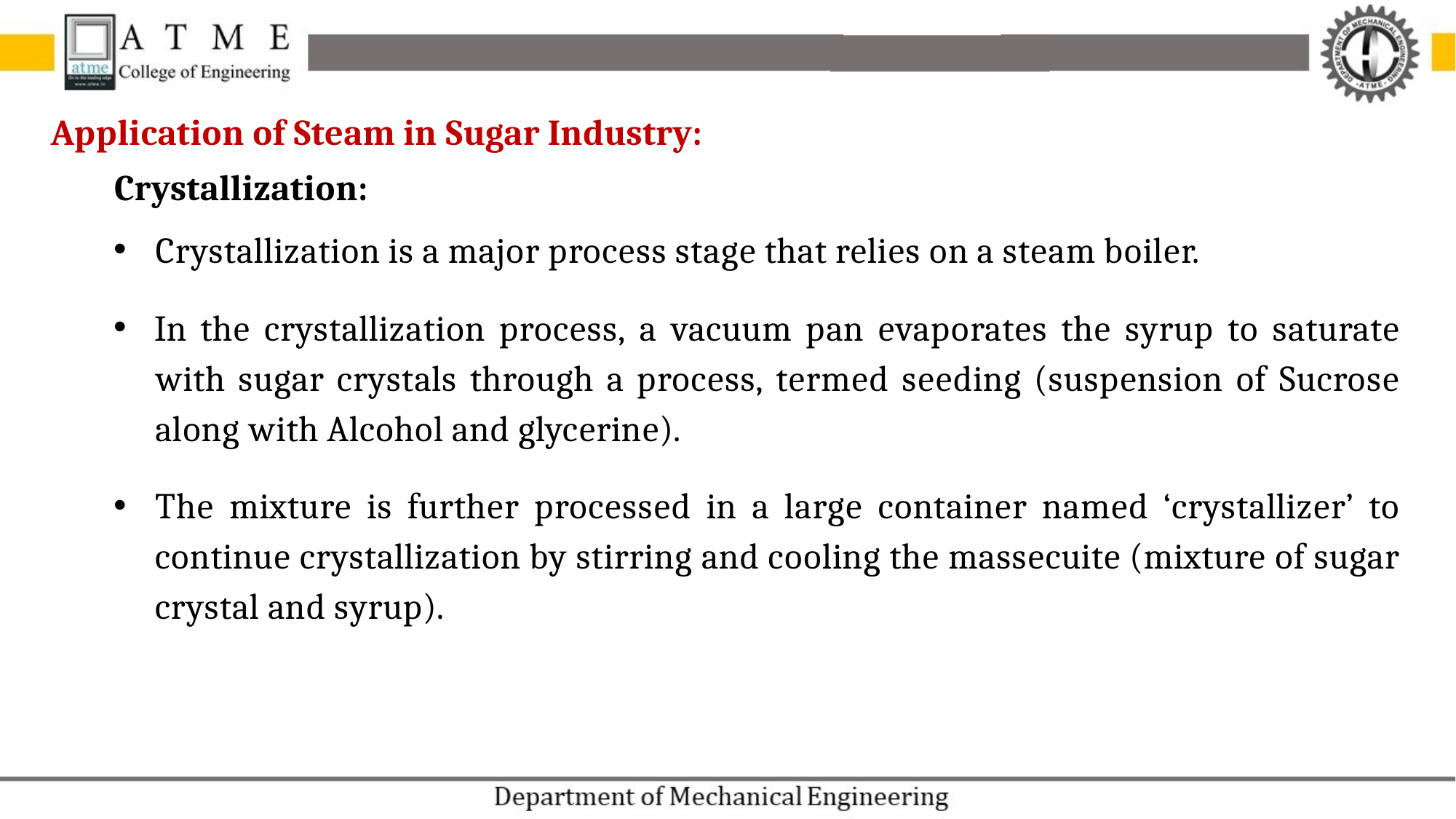

Application of Steam in Sugar Industry:
Crystallization:
Crystallization is a major process stage that relies on a steam boiler.
In the crystallization process, a vacuum pan evaporates the syrup to saturate with sugar crystals through a process, termed seeding (suspension of Sucrose along with Alcohol and glycerine).
The mixture is further processed in a large container named ‘crystallizer’ to continue crystallization by stirring and cooling the massecuite (mixture of sugar crystal and syrup).